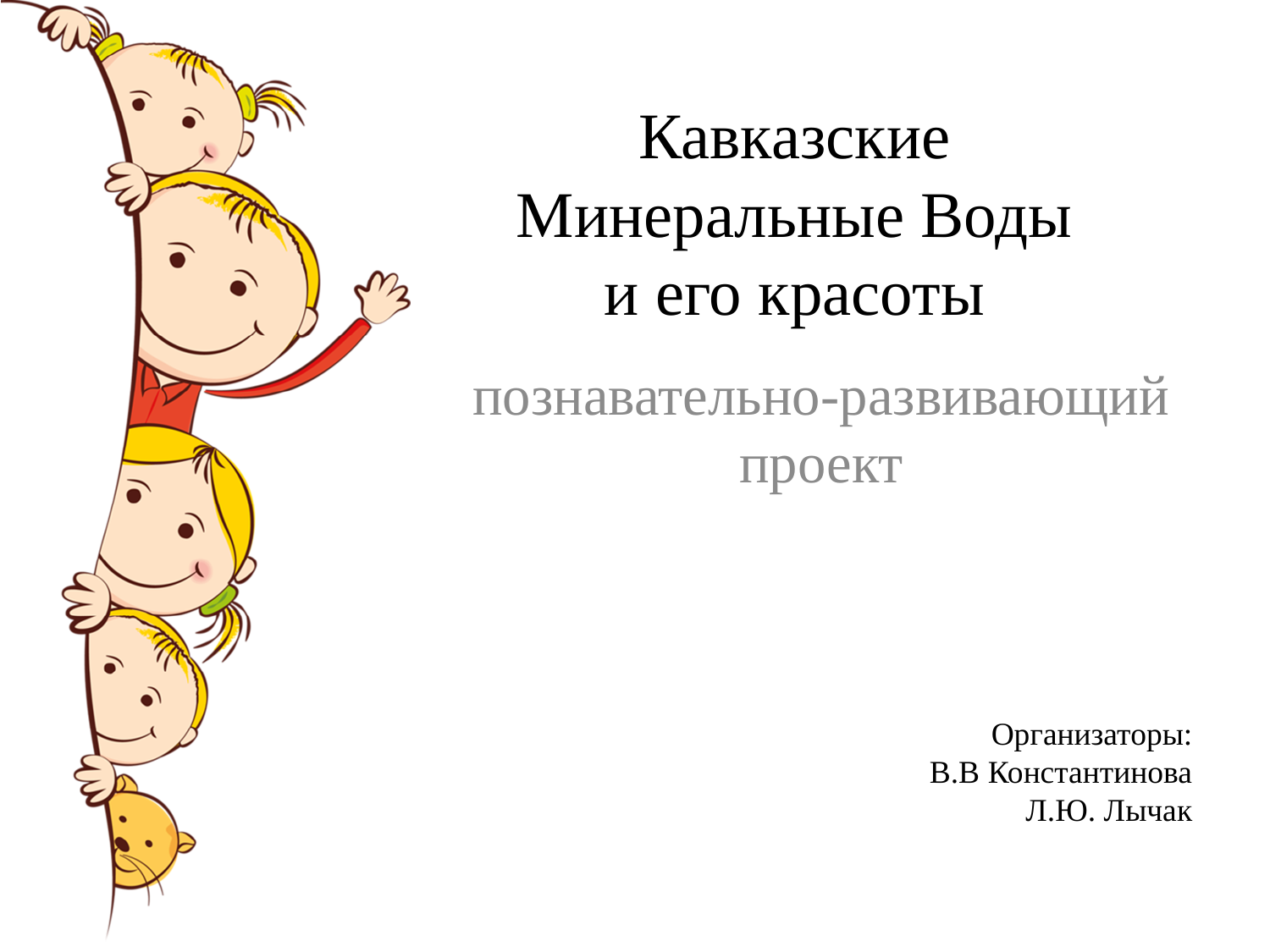

# Кавказские Минеральные Воды и его красоты
познавательно-развивающий проект
Организаторы:
В.В Константинова
Л.Ю. Лычак